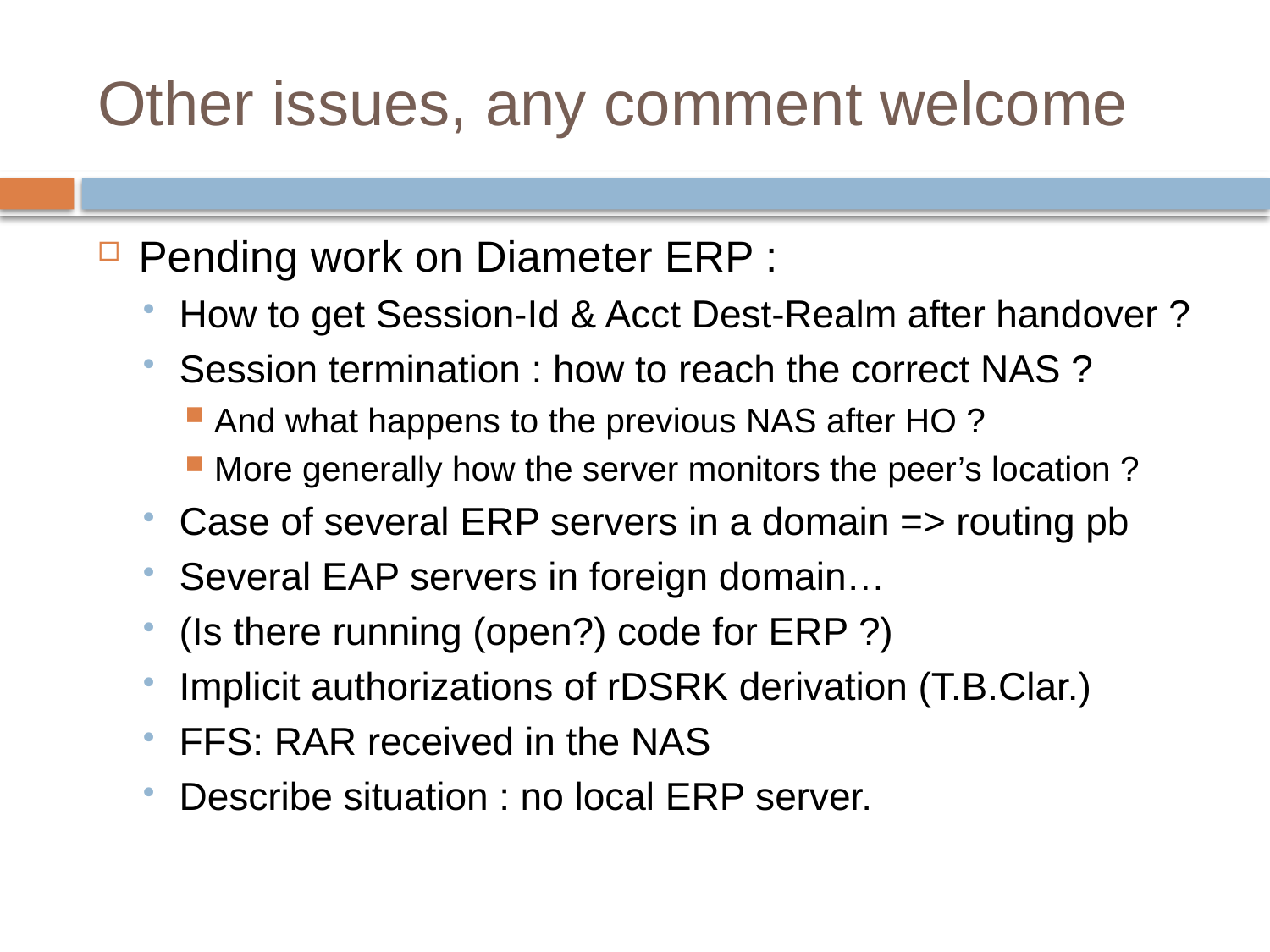

# Other issues, any comment welcome
Pending work on Diameter ERP :
How to get Session-Id & Acct Dest-Realm after handover ?
Session termination : how to reach the correct NAS ?
And what happens to the previous NAS after HO ?
More generally how the server monitors the peer’s location ?
Case of several ERP servers in a domain => routing pb
Several EAP servers in foreign domain…
(Is there running (open?) code for ERP ?)
Implicit authorizations of rDSRK derivation (T.B.Clar.)
FFS: RAR received in the NAS
Describe situation : no local ERP server.